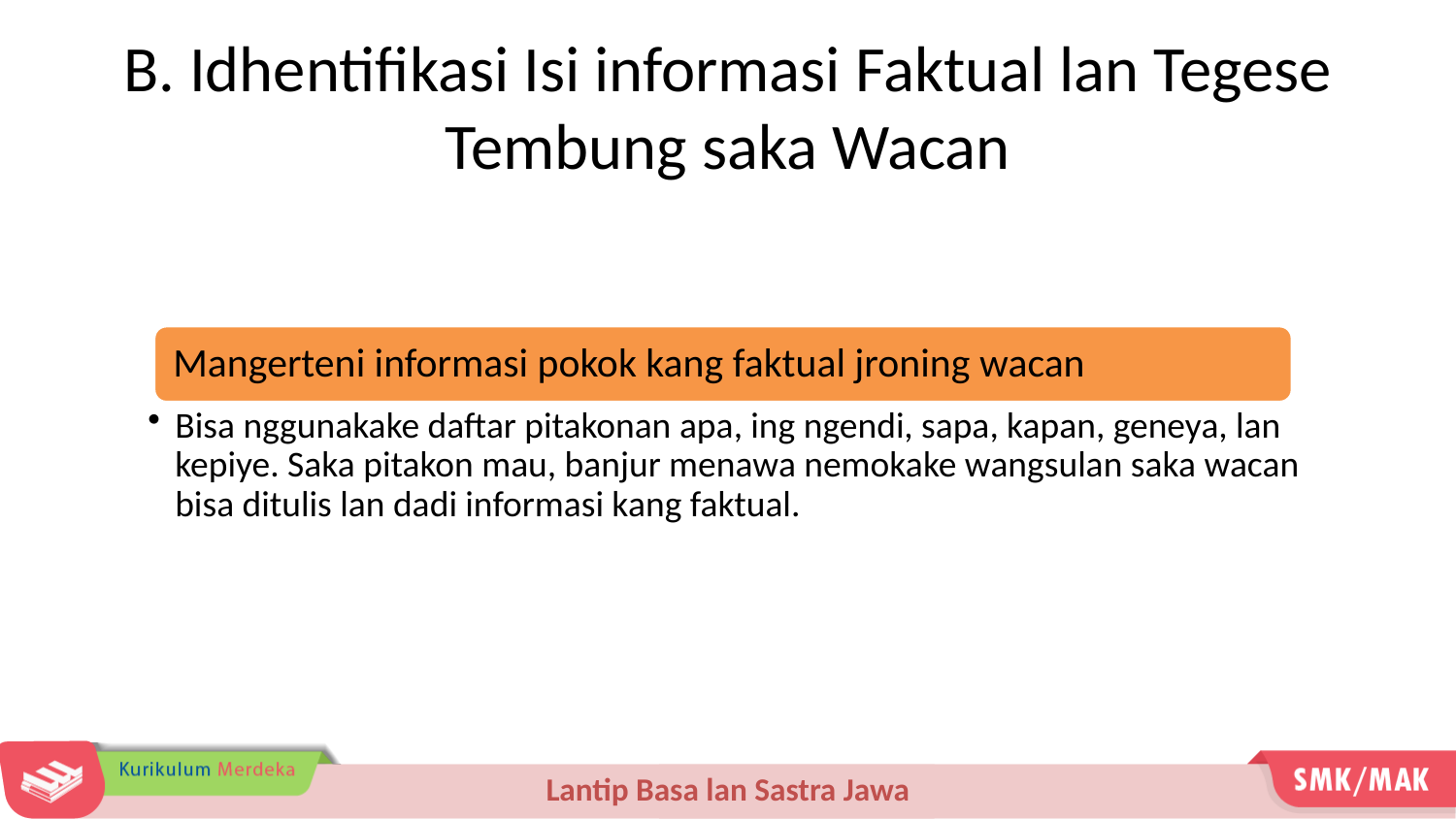

# B. Idhentifikasi Isi informasi Faktual lan Tegese Tembung saka Wacan
Mangerteni informasi pokok kang faktual jroning wacan
Bisa nggunakake daftar pitakonan apa, ing ngendi, sapa, kapan, geneya, lan kepiye. Saka pitakon mau, banjur menawa nemokake wangsulan saka wacan bisa ditulis lan dadi informasi kang faktual.